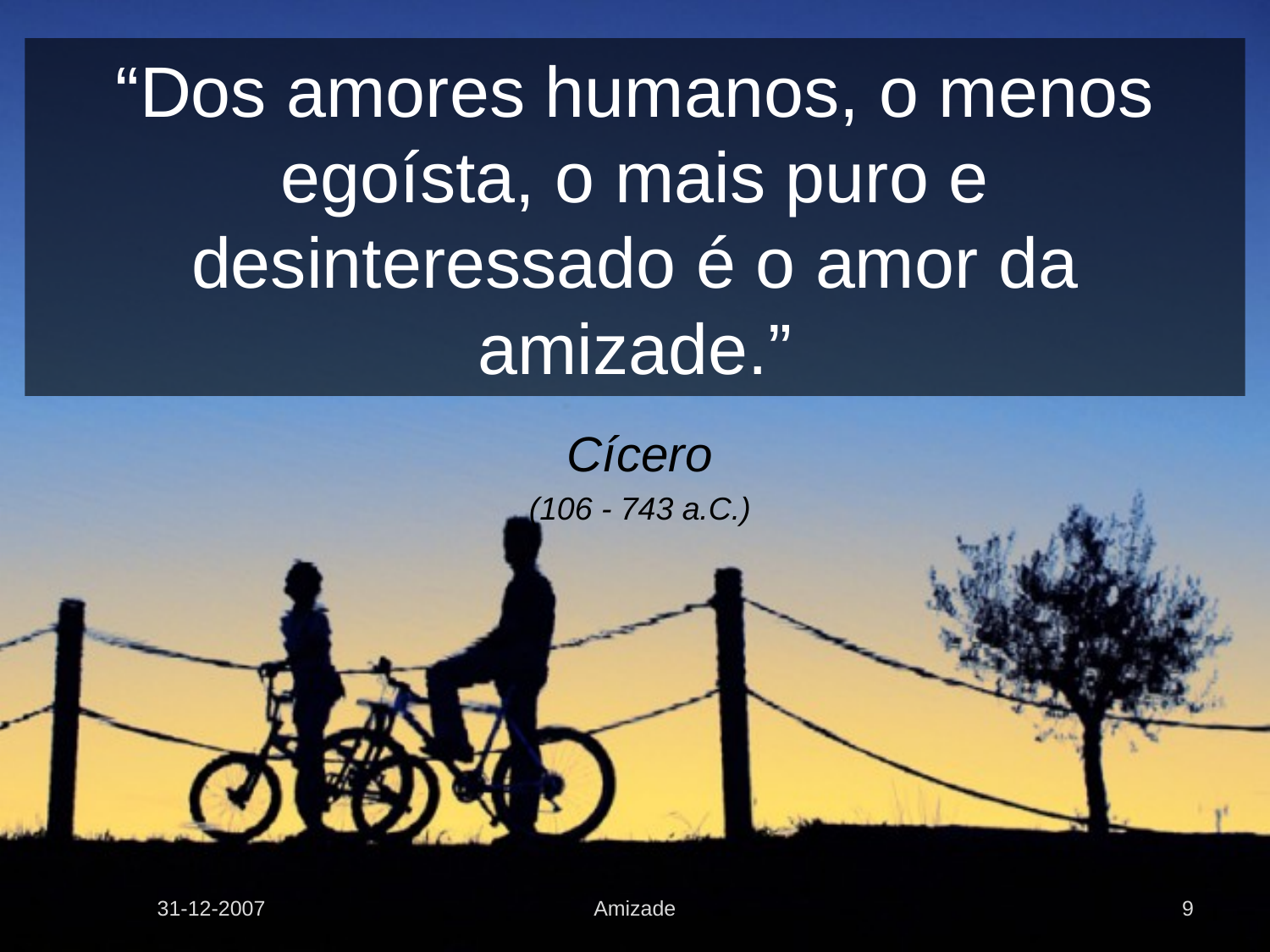

# “Dos amores humanos, o menos egoísta, o mais puro e desinteressado é o amor da amizade.”
Cícero
(106 - 743 a.C.)
31-12-2007
Amizade
9